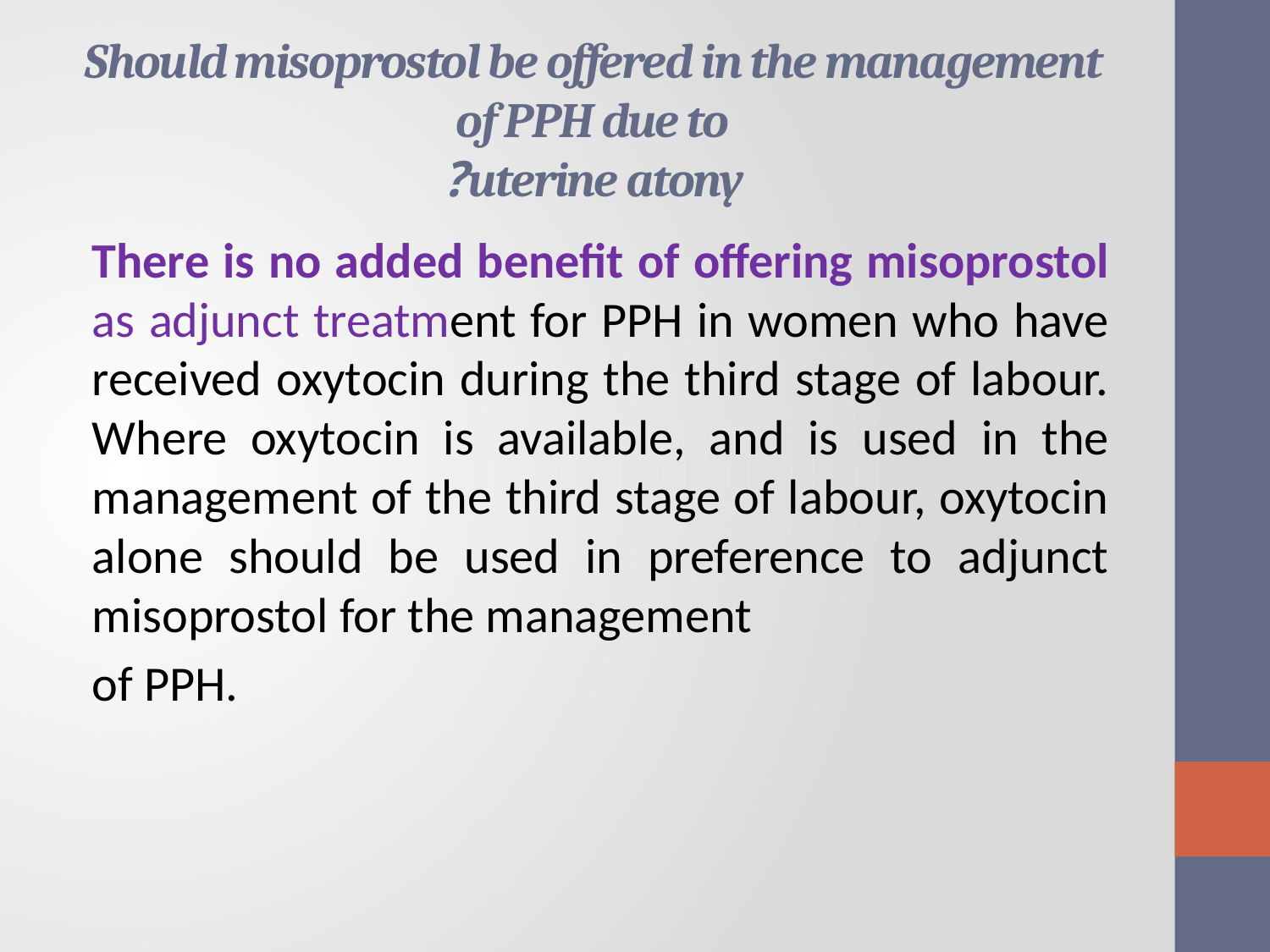

# Should misoprostol be offered in the management of PPH due to uterine atony?
There is no added benefit of offering misoprostol as adjunct treatment for PPH in women who have received oxytocin during the third stage of labour. Where oxytocin is available, and is used in the management of the third stage of labour, oxytocin alone should be used in preference to adjunct misoprostol for the management
of PPH.